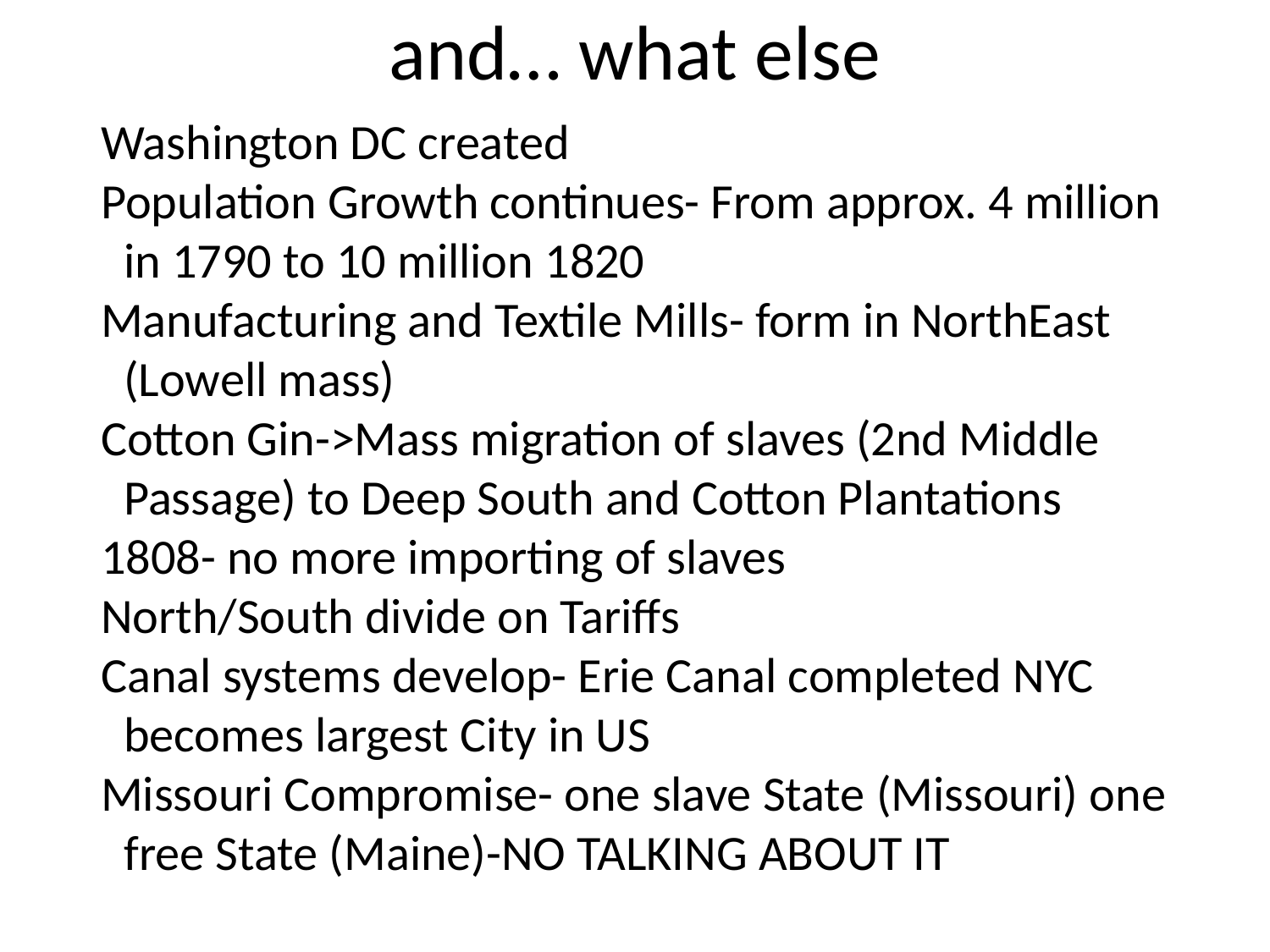

# and… what else
Washington DC created
Population Growth continues- From approx. 4 million in 1790 to 10 million 1820
Manufacturing and Textile Mills- form in NorthEast (Lowell mass)
Cotton Gin->Mass migration of slaves (2nd Middle Passage) to Deep South and Cotton Plantations
1808- no more importing of slaves
North/South divide on Tariffs
Canal systems develop- Erie Canal completed NYC becomes largest City in US
Missouri Compromise- one slave State (Missouri) one free State (Maine)-NO TALKING ABOUT IT